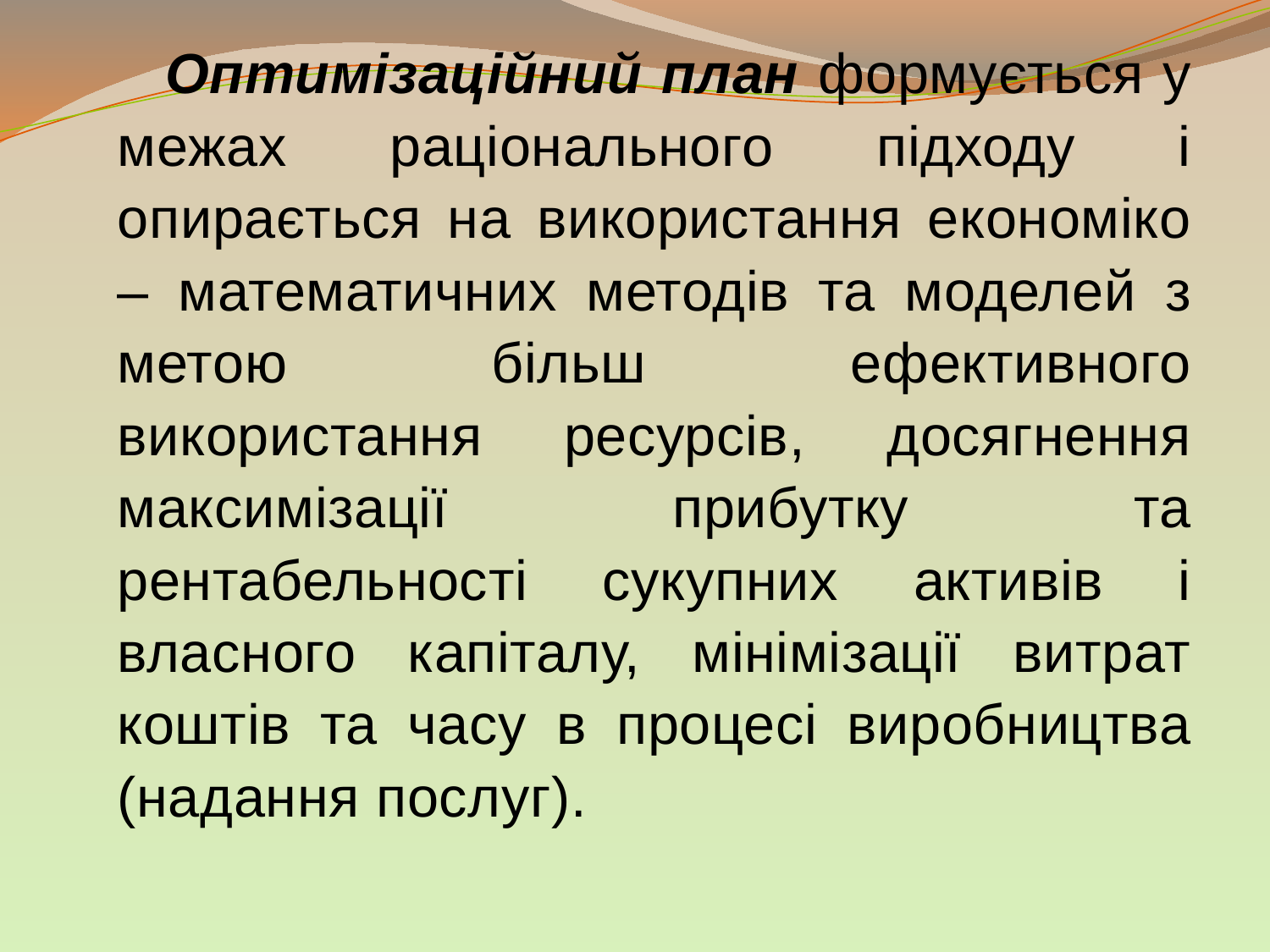

Оптимізаційний план формується у межах раціонального підходу і опирається на використання економіко – математичних методів та моделей з метою більш ефективного використання ресурсів, досягнення максимізації прибутку та рентабельності сукупних активів і власного капіталу, мінімізації витрат коштів та часу в процесі виробництва (надання послуг).